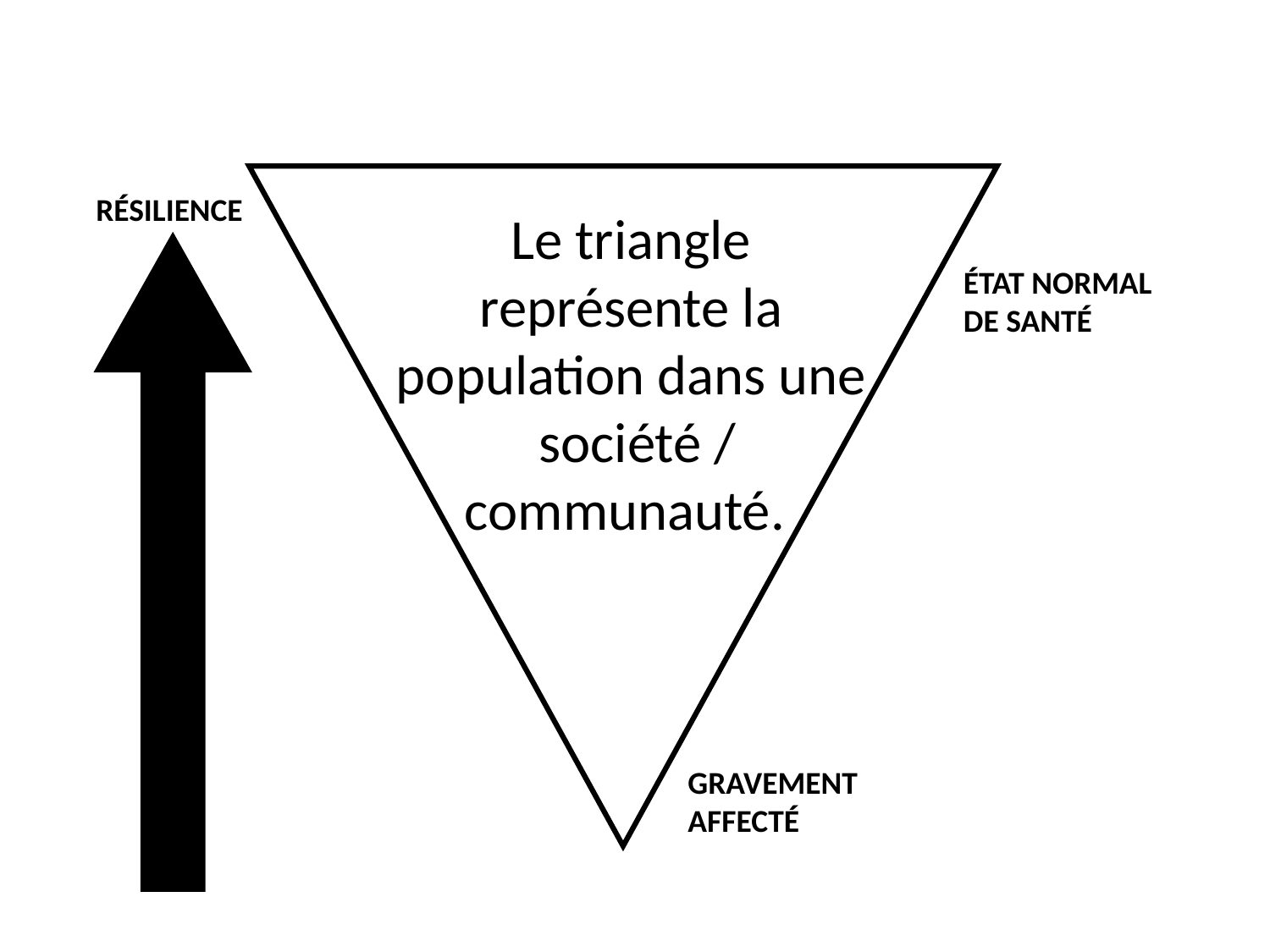

RÉSILIENCE
Le triangle représente la population dans une
 société / communauté.

ÉTAT NORMAL DE SANTÉ
GRAVEMENT AFFECTÉ